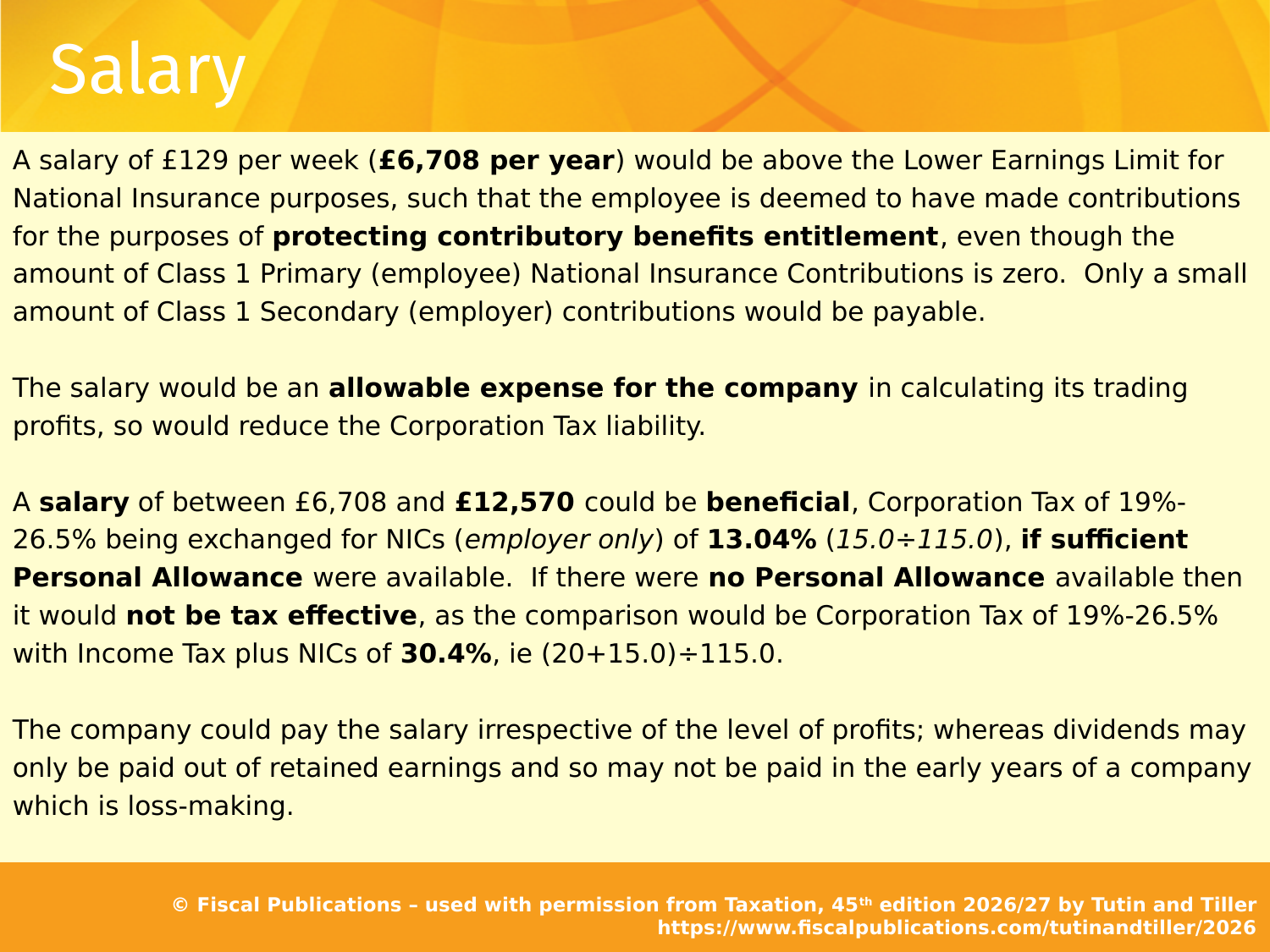

# Salary
A salary of £129 per week (£6,708 per year) would be above the Lower Earnings Limit for National Insurance purposes, such that the employee is deemed to have made contributions for the purposes of protecting contributory benefits entitlement, even though the amount of Class 1 Primary (employee) National Insurance Contributions is zero.  Only a small amount of Class 1 Secondary (employer) contributions would be payable.

The salary would be an allowable expense for the company in calculating its trading profits, so would reduce the Corporation Tax liability.

A salary of between £6,708 and £12,570 could be beneficial, Corporation Tax of 19%-26.5% being exchanged for NICs (employer only) of 13.04% (15.0÷115.0), if sufficient Personal Allowance were available.  If there were no Personal Allowance available then it would not be tax effective, as the comparison would be Corporation Tax of 19%-26.5% with Income Tax plus NICs of 30.4%, ie (20+15.0)÷115.0.

The company could pay the salary irrespective of the level of profits; whereas dividends may only be paid out of retained earnings and so may not be paid in the early years of a company which is loss-making.